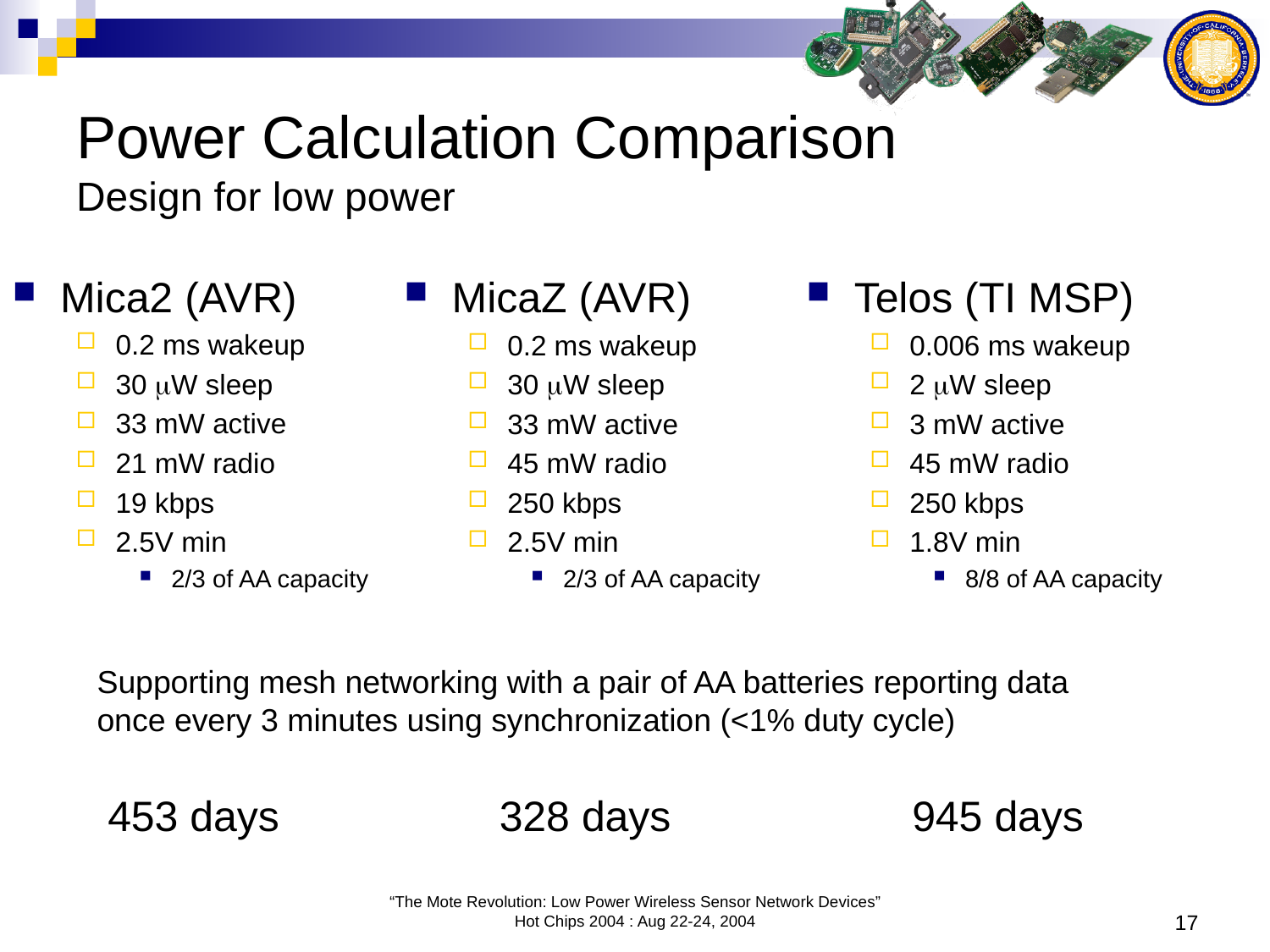

# Power Calculation Comparison Design for low power
Mica2 (AVR)
0.2 ms wakeup
30 μW sleep
33 mW active
21 mW radio
19 kbps
2.5V min
2/3 of AA capacity

MicaZ (AVR)
0.2 ms wakeup
30 μW sleep
33 mW active
45 mW radio
250 kbps
2.5V min
2/3 of AA capacity

Telos (TI MSP)
0.006 ms wakeup
2 μW sleep
3 mW active
45 mW radio
250 kbps
1.8V min
8/8 of AA capacity

Supporting mesh networking with a pair of AA batteries reporting data once every 3 minutes using synchronization (<1% duty cycle)
453 days
328 days
945 days
“The Mote Revolution: Low Power Wireless Sensor Network Devices”
Hot Chips 2004 : Aug 22-24, 2004